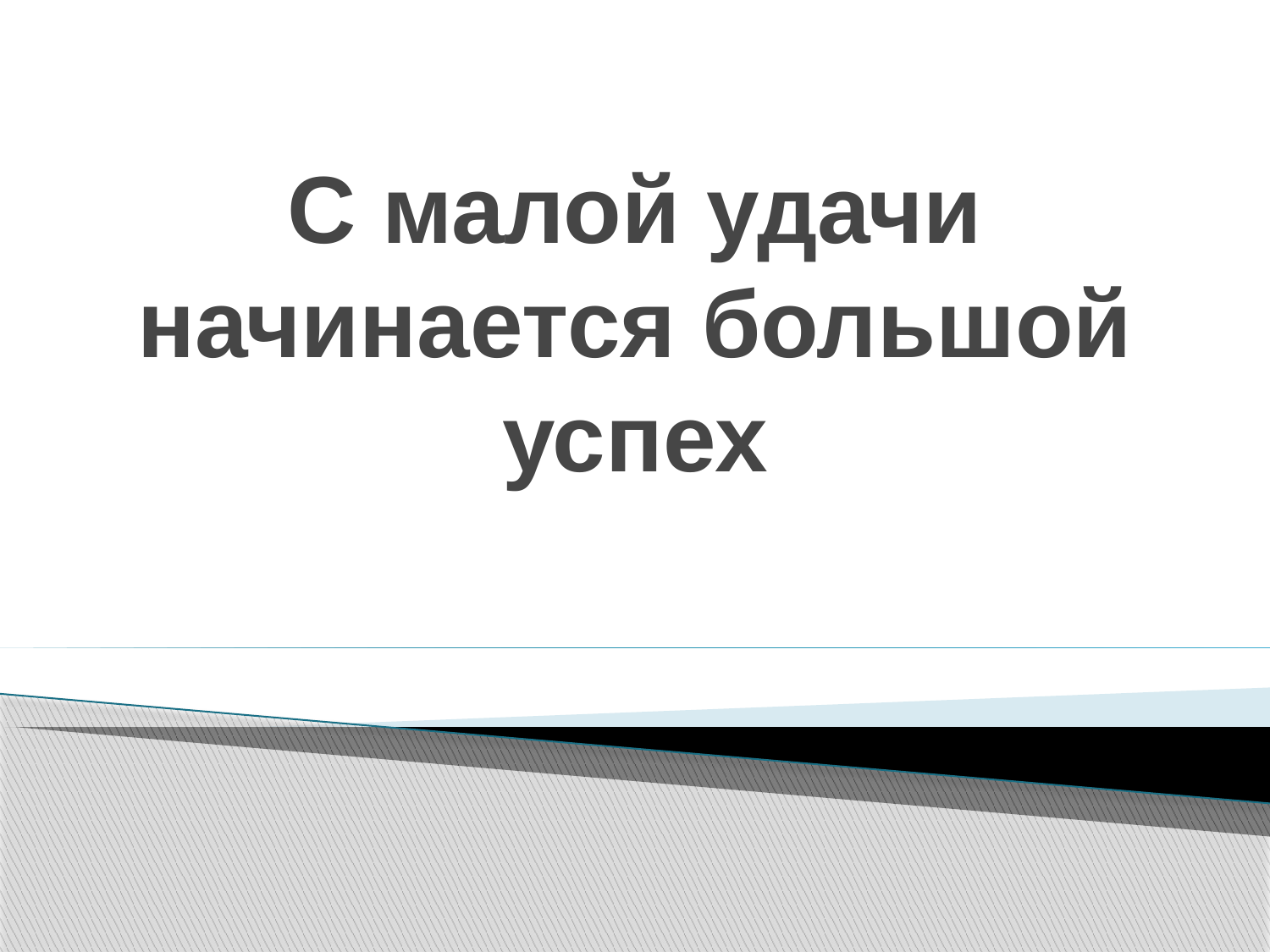

# С малой удачи начинается большой успех